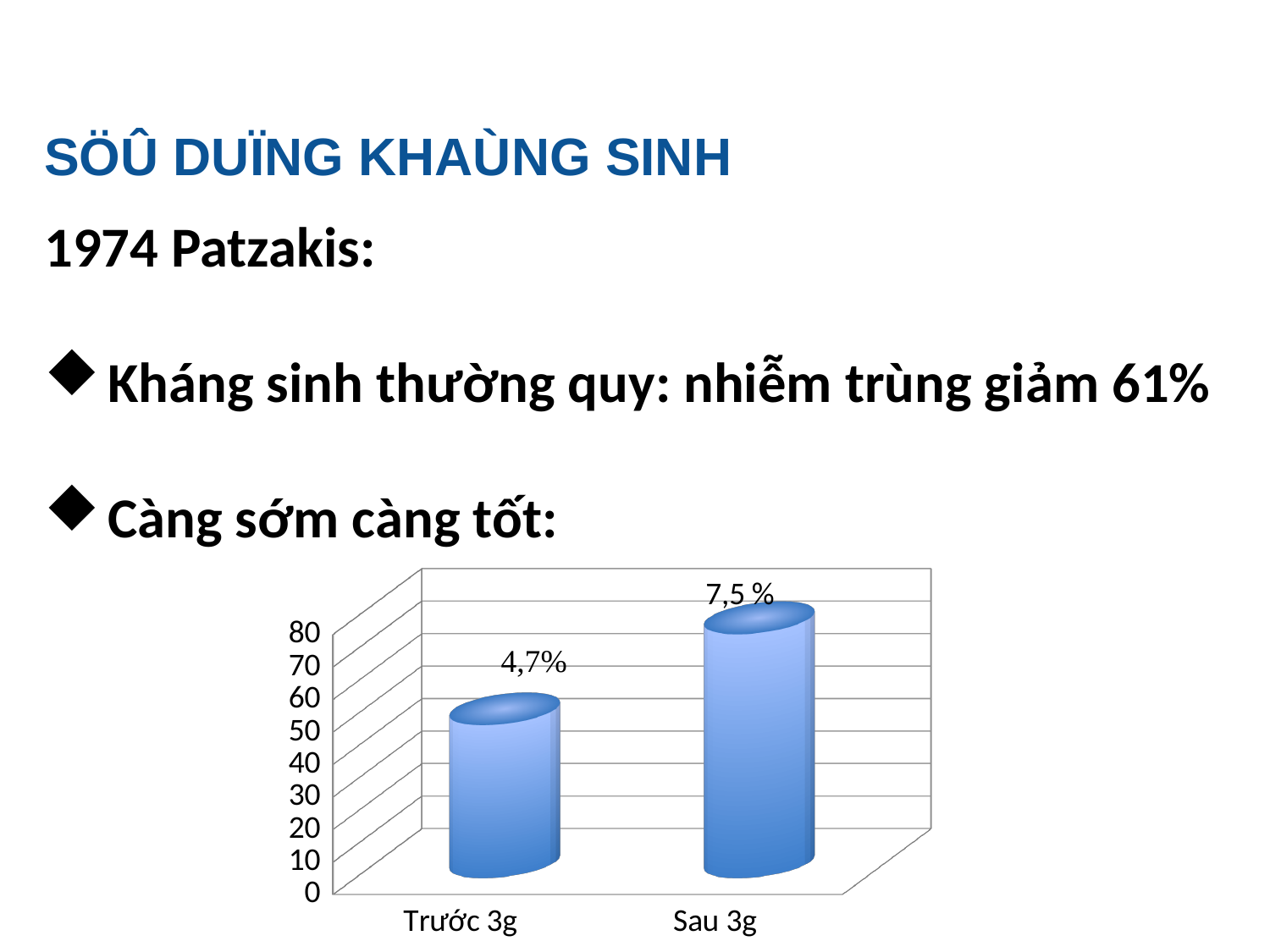

SÖÛ DUÏNG KHAÙNG SINH
1974 Patzakis:

Kháng sinh thường quy: nhiễm trùng giảm 61%

Càng sớm càng tốt:

[unsupported chart]